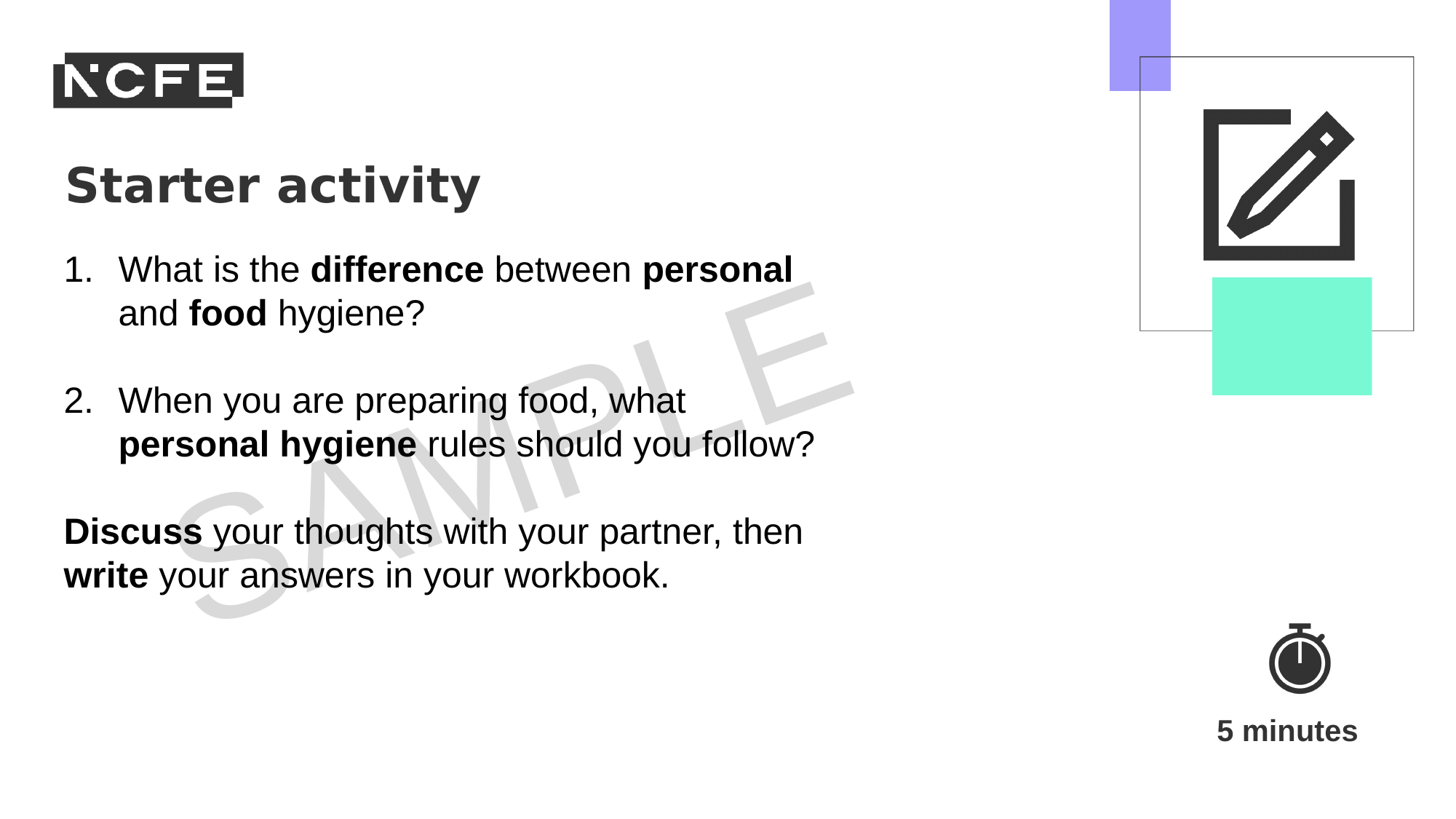

What is the difference between personal and food hygiene?

When you are preparing food, what personal hygiene rules should you follow?

Discuss your thoughts with your partner, then write your answers in your workbook.
5 minutes